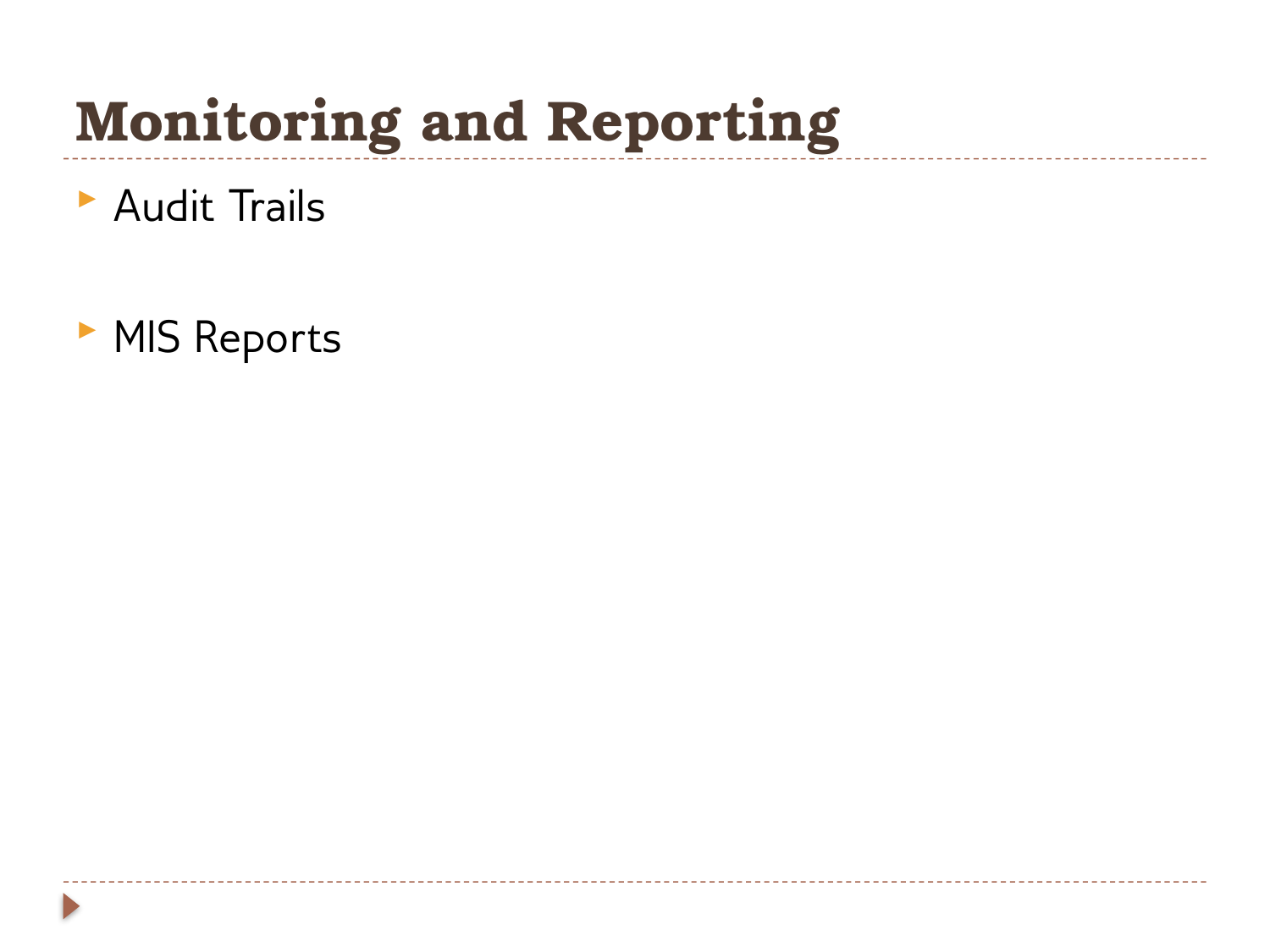

# Monitoring and Reporting
Audit Trails

MIS Reports